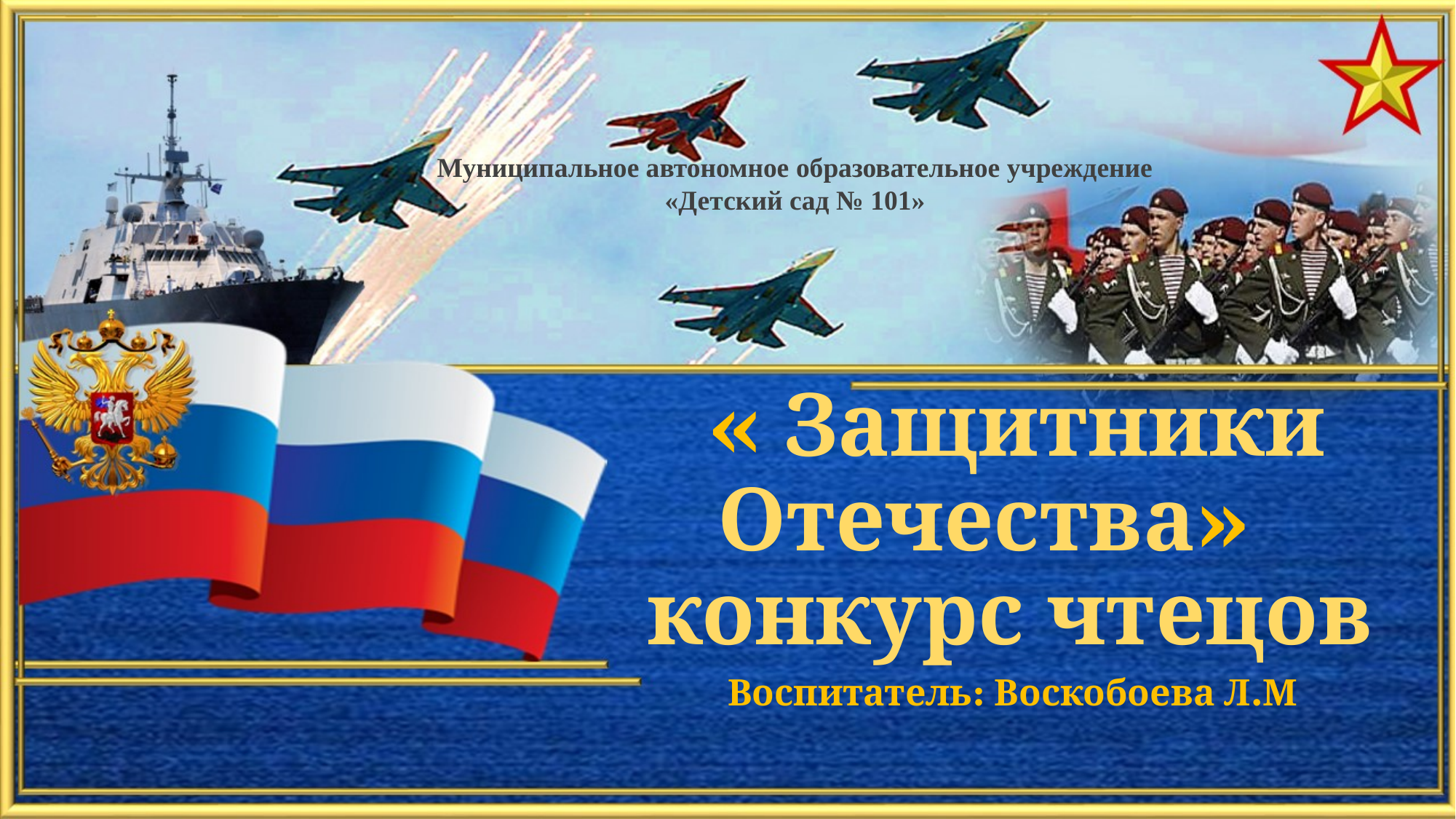

Муниципальное автономное образовательное учреждение
 «Детский сад № 101»
# « Защитники Отечества»    конкурс чтецов
Воспитатель: Воскобоева Л.М